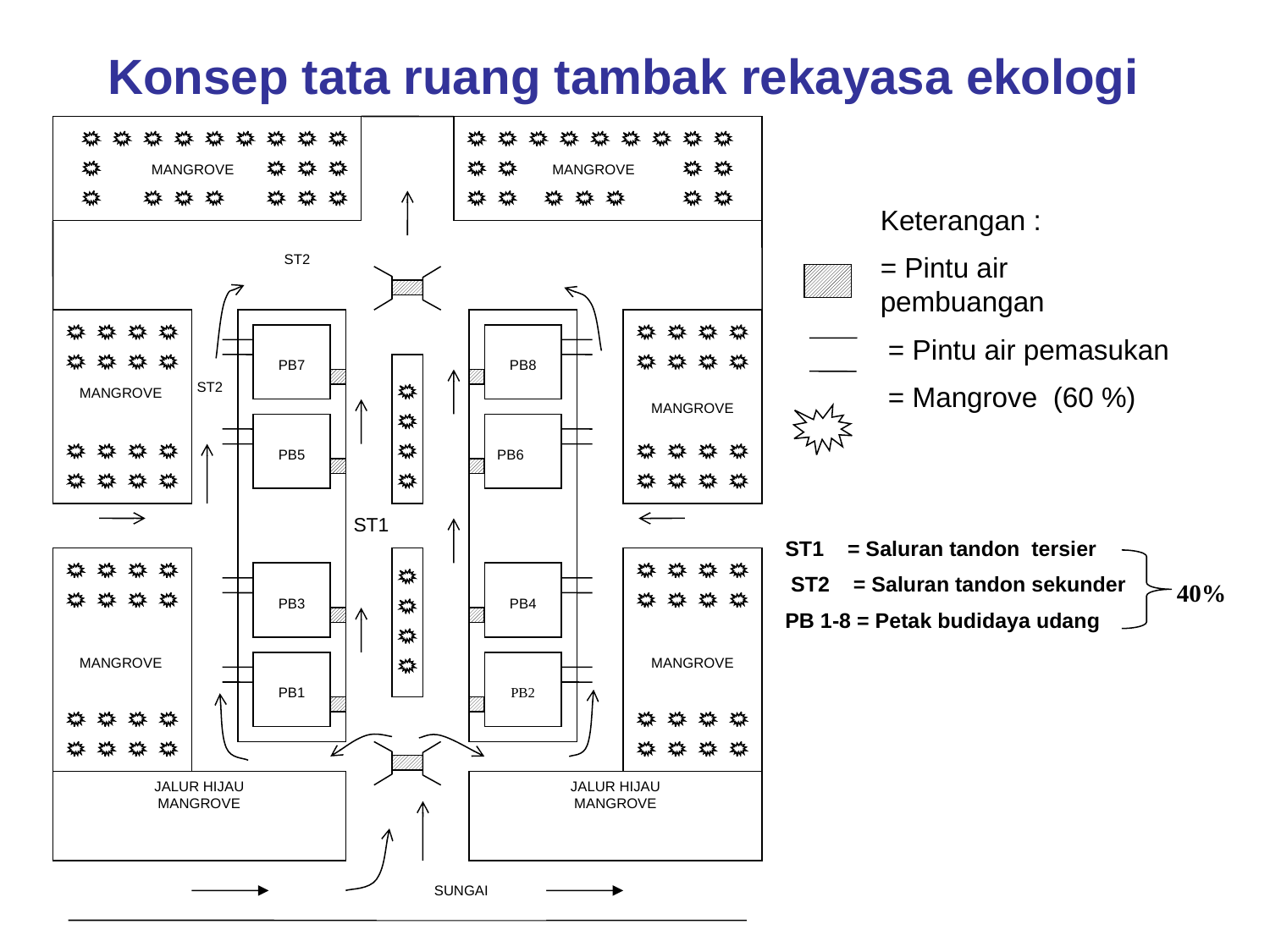

Konsep tata ruang tambak rekayasa ekologi

MANGROVE

MANGROVE

ST2

PB7

PB8

ST2

MANGROVE

MANGROVE

PB5

PB6

ST1

PB3

PB4

PB1

PB2
MANGROVE

MANGROVE

JALUR HIJAU
MANGROVE

JALUR HIJAU
MANGROVE

SUNGAI

Keterangan :
= Pintu air              pembuangan
 = Pintu air pemasukan
 = Mangrove  (60 %)

ST1    = Saluran tandon  tersier
 ST2    = Saluran tandon sekunder
PB 1-8 = Petak budidaya udang

40%